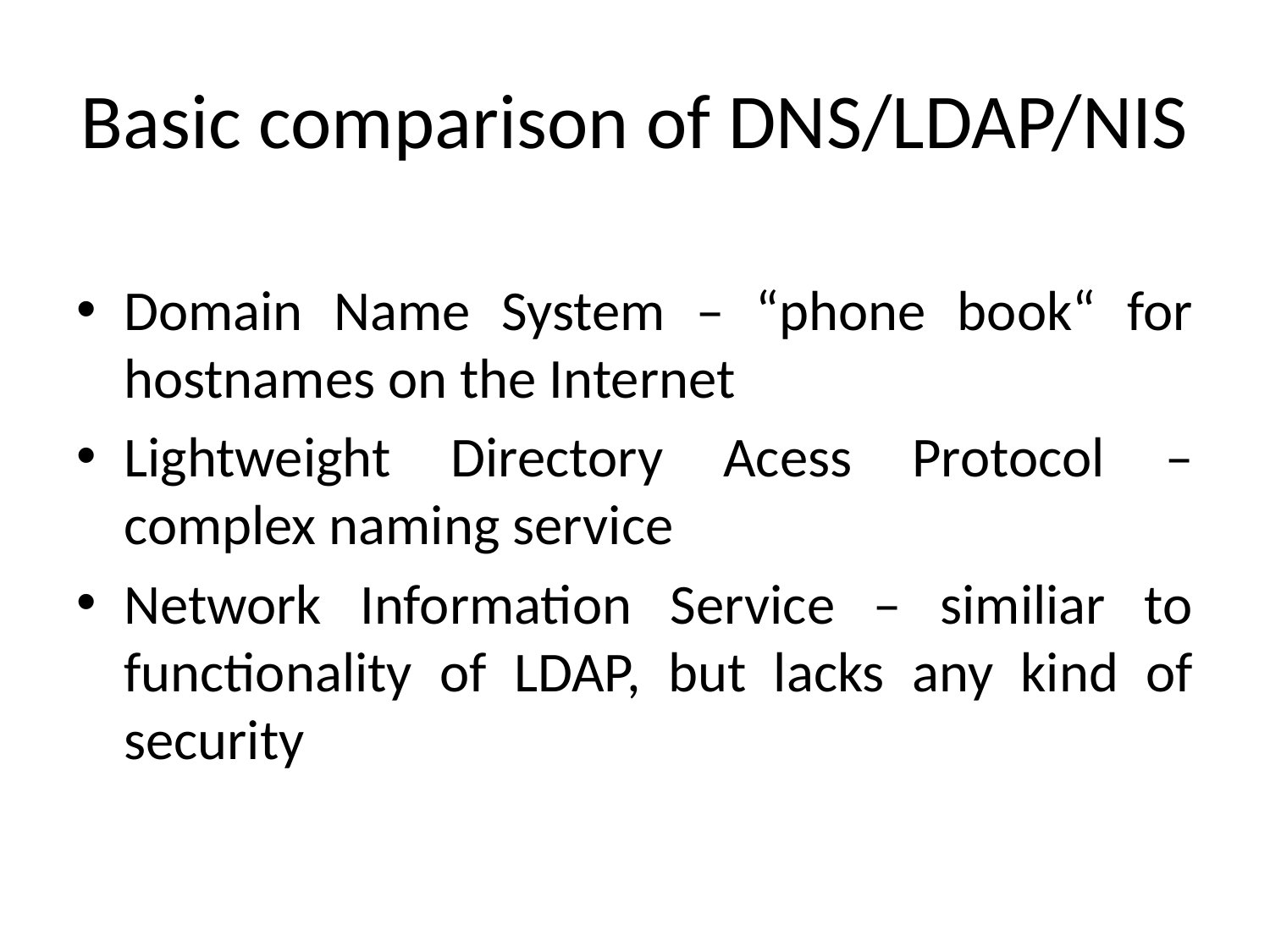

# Basic comparison of DNS/LDAP/NIS
Domain Name System – “phone book“ for hostnames on the Internet
Lightweight Directory Acess Protocol – complex naming service
Network Information Service – similiar to functionality of LDAP, but lacks any kind of security